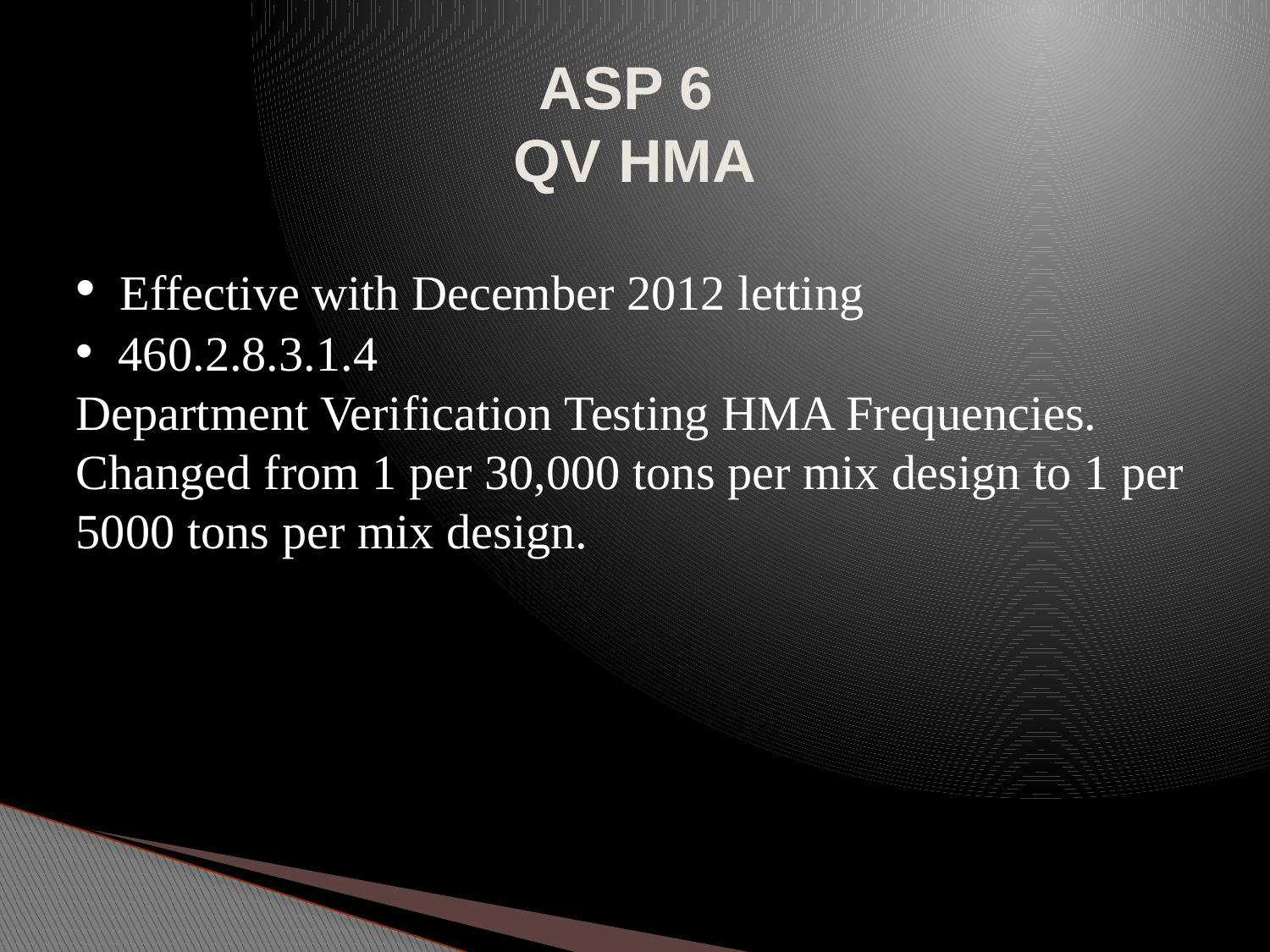

# ASP 6 QV HMA

 Effective with December 2012 letting
 460.2.8.3.1.4
Department Verification Testing HMA Frequencies. Changed from 1 per 30,000 tons per mix design to 1 per 5000 tons per mix design.